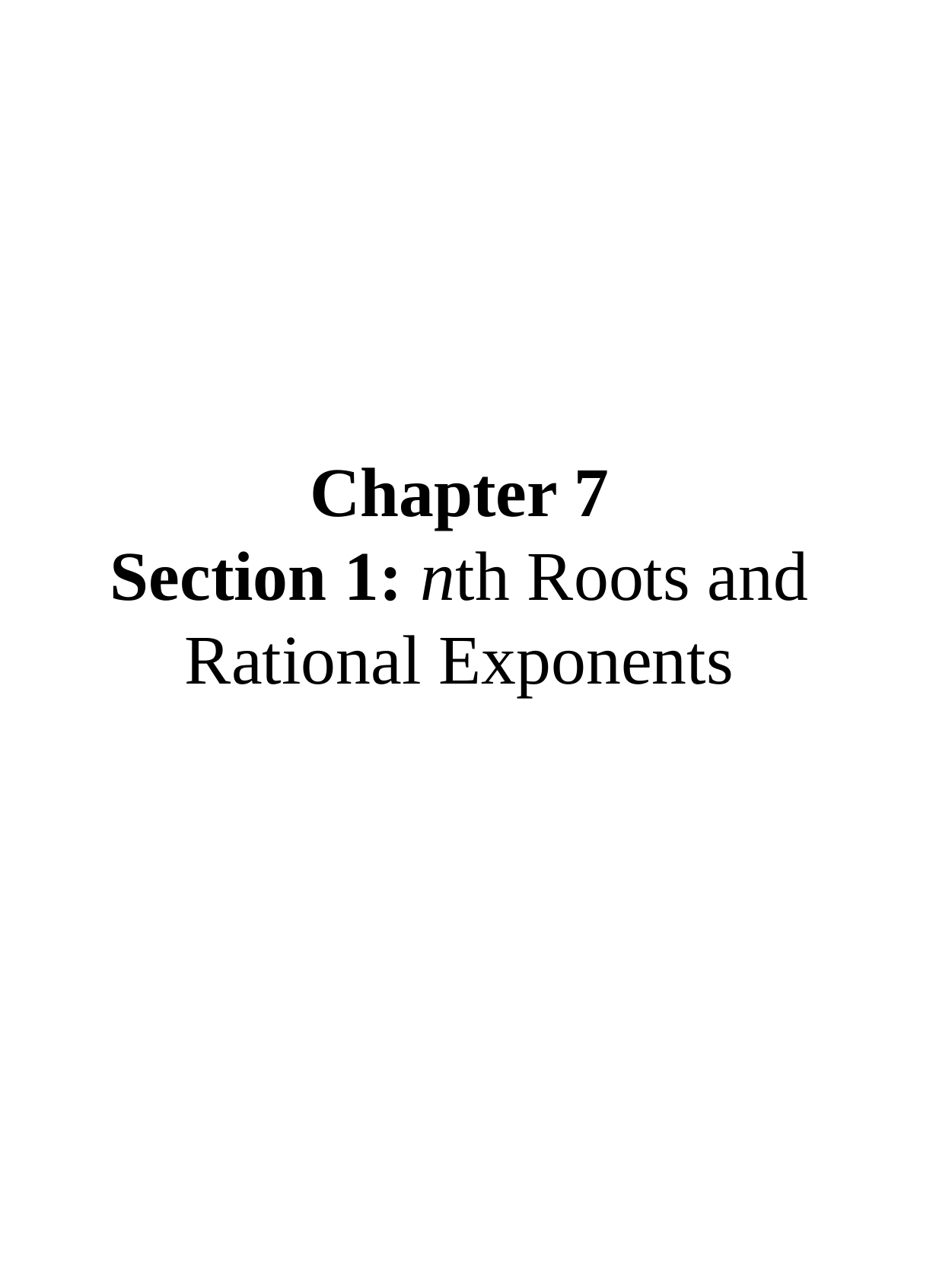

# Chapter 7 Section 1: nth Roots and Rational Exponents